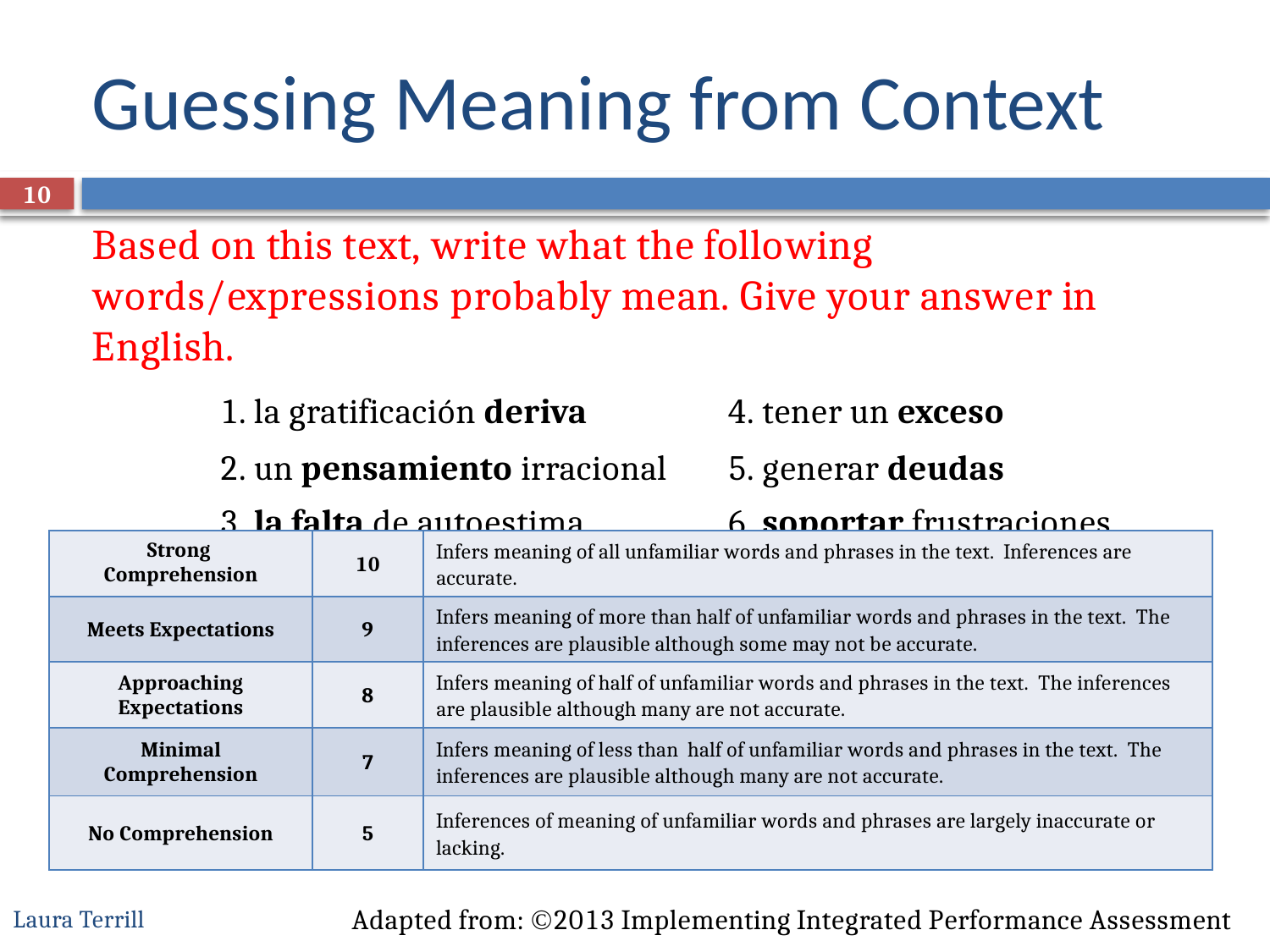

# Guessing Meaning from Context
10
Based on this text, write what the following words/expressions probably mean. Give your answer in English.
	1. la gratificación deriva	 	4. tener un exceso
	2. un pensamiento irracional	5. generar deudas
	3. la falta de autoestima		6. soportar frustraciones
| Strong Comprehension | 10 | Infers meaning of all unfamiliar words and phrases in the text. Inferences are accurate. |
| --- | --- | --- |
| Meets Expectations | 9 | Infers meaning of more than half of unfamiliar words and phrases in the text. The inferences are plausible although some may not be accurate. |
| Approaching Expectations | 8 | Infers meaning of half of unfamiliar words and phrases in the text. The inferences are plausible although many are not accurate. |
| Minimal Comprehension | 7 | Infers meaning of less than half of unfamiliar words and phrases in the text. The inferences are plausible although many are not accurate. |
| No Comprehension | 5 | Inferences of meaning of unfamiliar words and phrases are largely inaccurate or lacking. |
Laura Terrill
Adapted from: ©2013 Implementing Integrated Performance Assessment